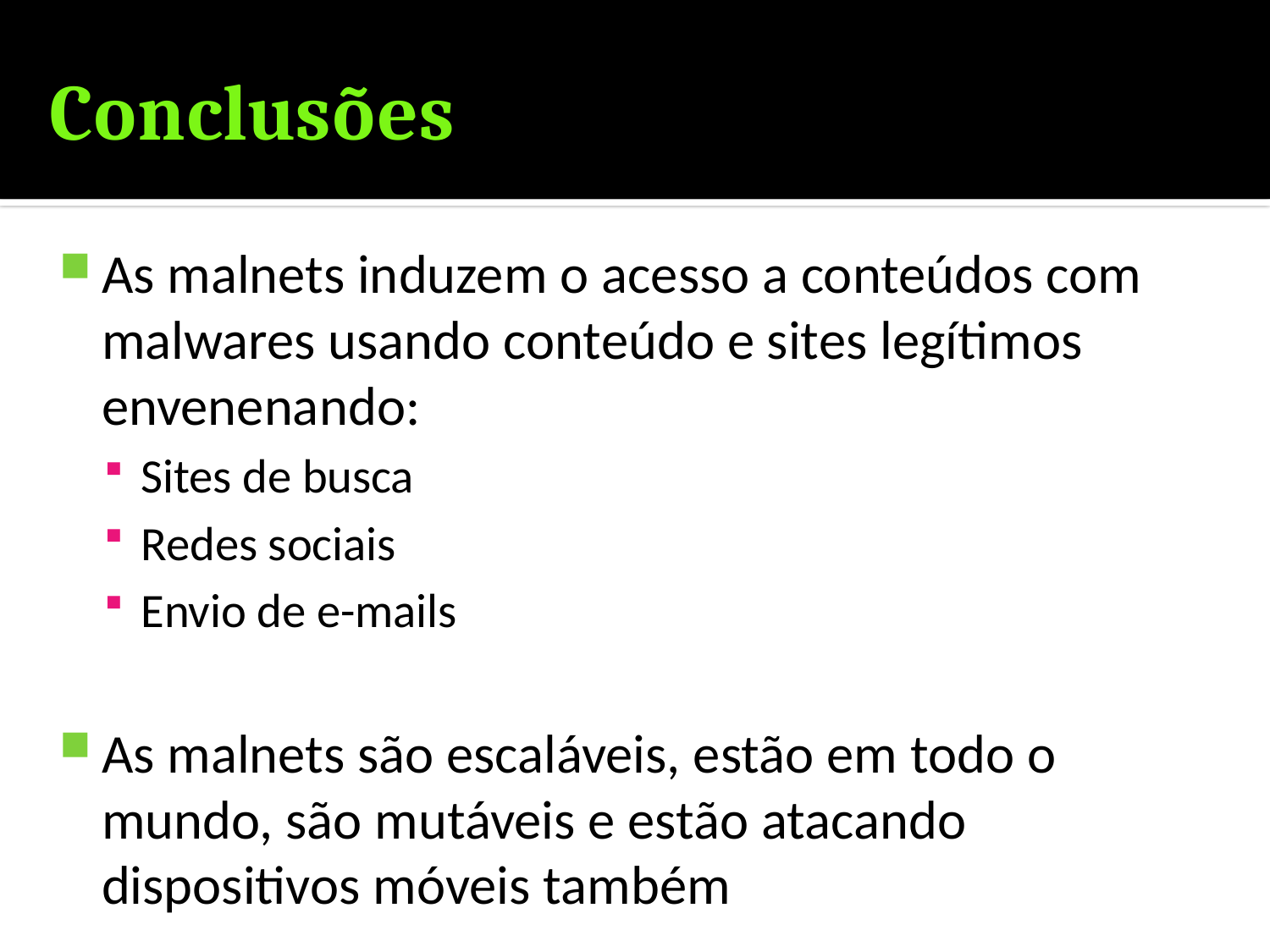

# Conclusões
As malnets induzem o acesso a conteúdos com malwares usando conteúdo e sites legítimos envenenando:
Sites de busca
Redes sociais
Envio de e-mails

As malnets são escaláveis, estão em todo o mundo, são mutáveis e estão atacando dispositivos móveis também